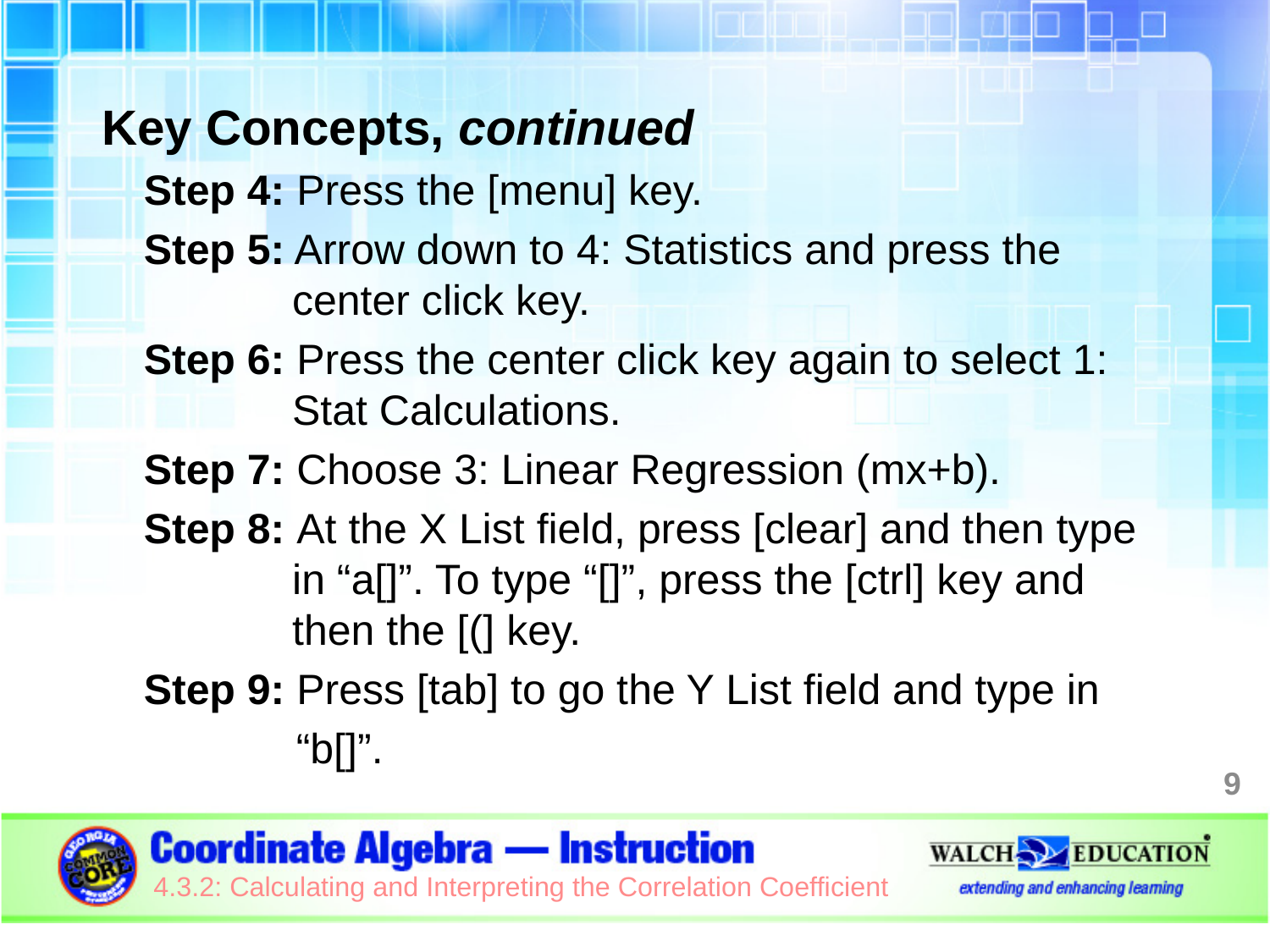

Key Concepts, continued
Step 4: Press the [menu] key.
Step 5: Arrow down to 4: Statistics and press the center click key.
Step 6: Press the center click key again to select 1: Stat Calculations.
Step 7: Choose 3: Linear Regression (mx+b).
Step 8: At the X List field, press [clear] and then type in “a[]”. To type “[]”, press the [ctrl] key and then the [(] key.
Step 9: Press [tab] to go the Y List field and type in
“b[]”.

9
4.3.2: Calculating and Interpreting the Correlation Coefficient